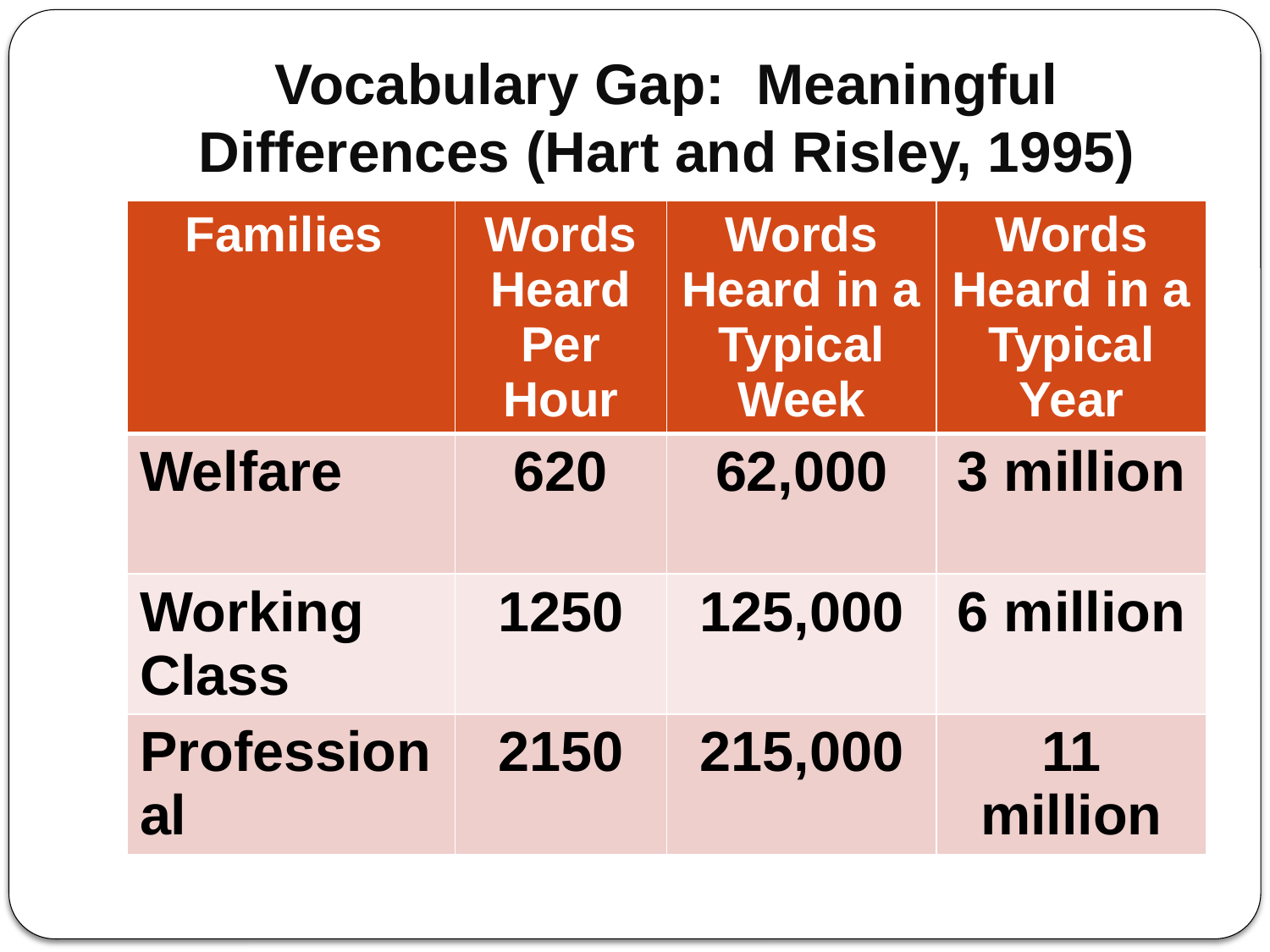

# Vocabulary Gap:  Meaningful Differences (Hart and Risley, 1995)
| Families | Words Heard Per Hour | Words Heard in a Typical Week | Words Heard in a Typical Year |
| --- | --- | --- | --- |
| Welfare | 620 | 62,000 | 3 million |
| Working Class | 1250 | 125,000 | 6 million |
| Professional | 2150 | 215,000 | 11 million |